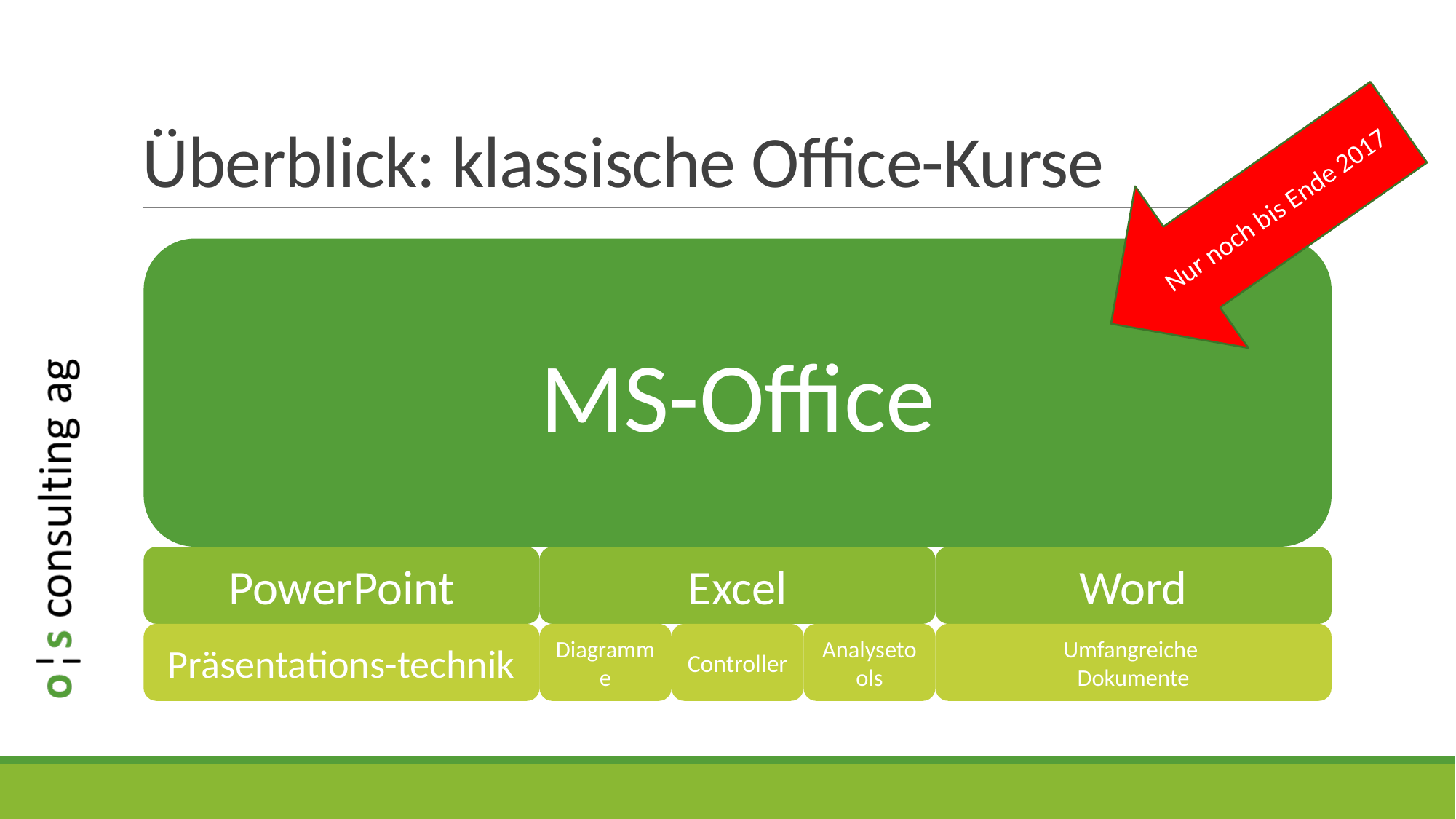

# Überblick: klassische Office-Kurse
Nur noch bis Ende 2017
MS-Office
PowerPoint
Präsentations-technik
Excel
Diagramme
Controller
Analysetools
Word
Umfangreiche
Dokumente